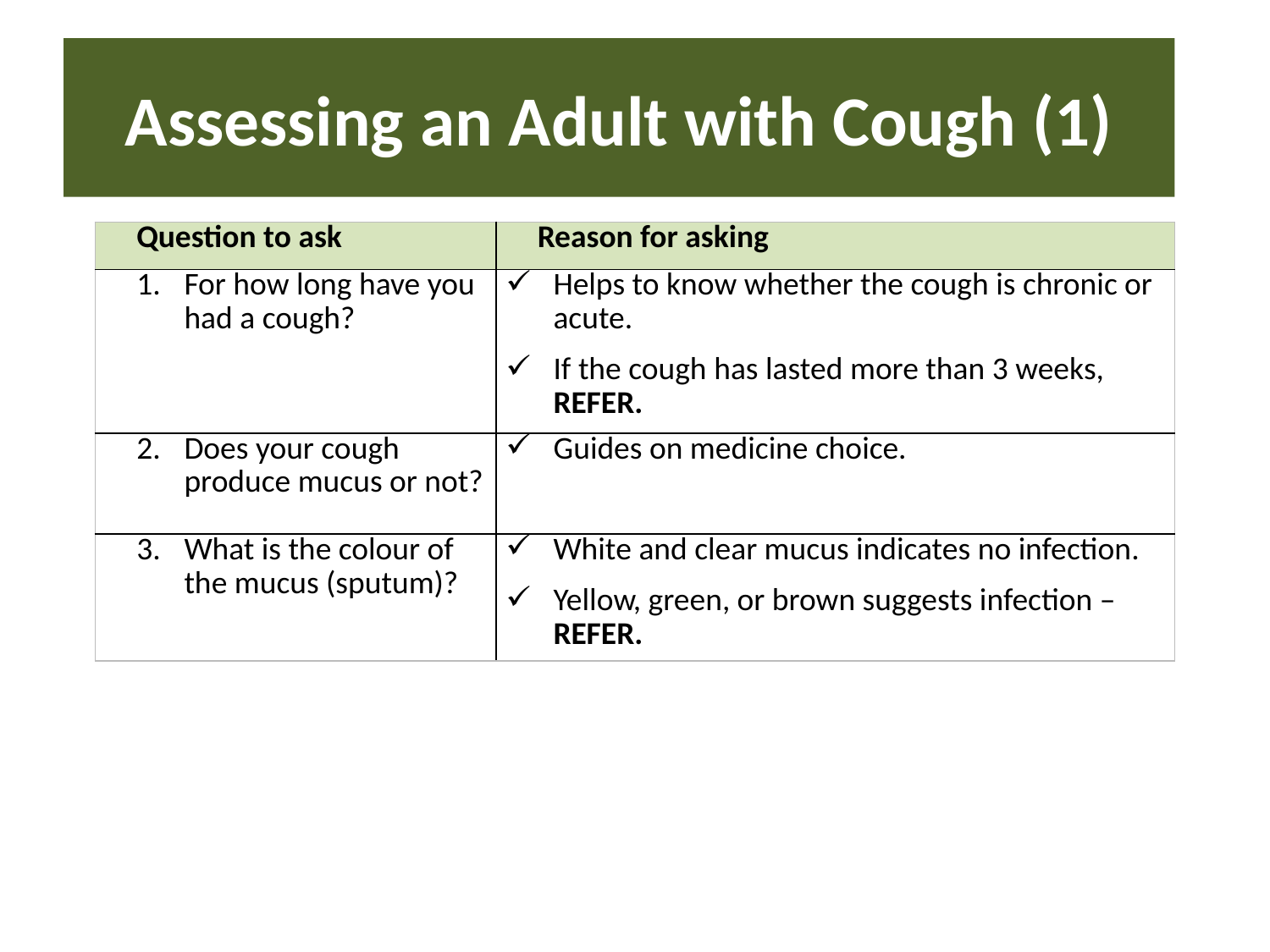

# Assessing an Adult with Cough (1)
| Question to ask | Reason for asking |
| --- | --- |
| For how long have you had a cough? | Helps to know whether the cough is chronic or acute. If the cough has lasted more than 3 weeks, REFER. |
| Does your cough produce mucus or not? | Guides on medicine choice. |
| What is the colour of the mucus (sputum)? | White and clear mucus indicates no infection. Yellow, green, or brown suggests infection – REFER. |